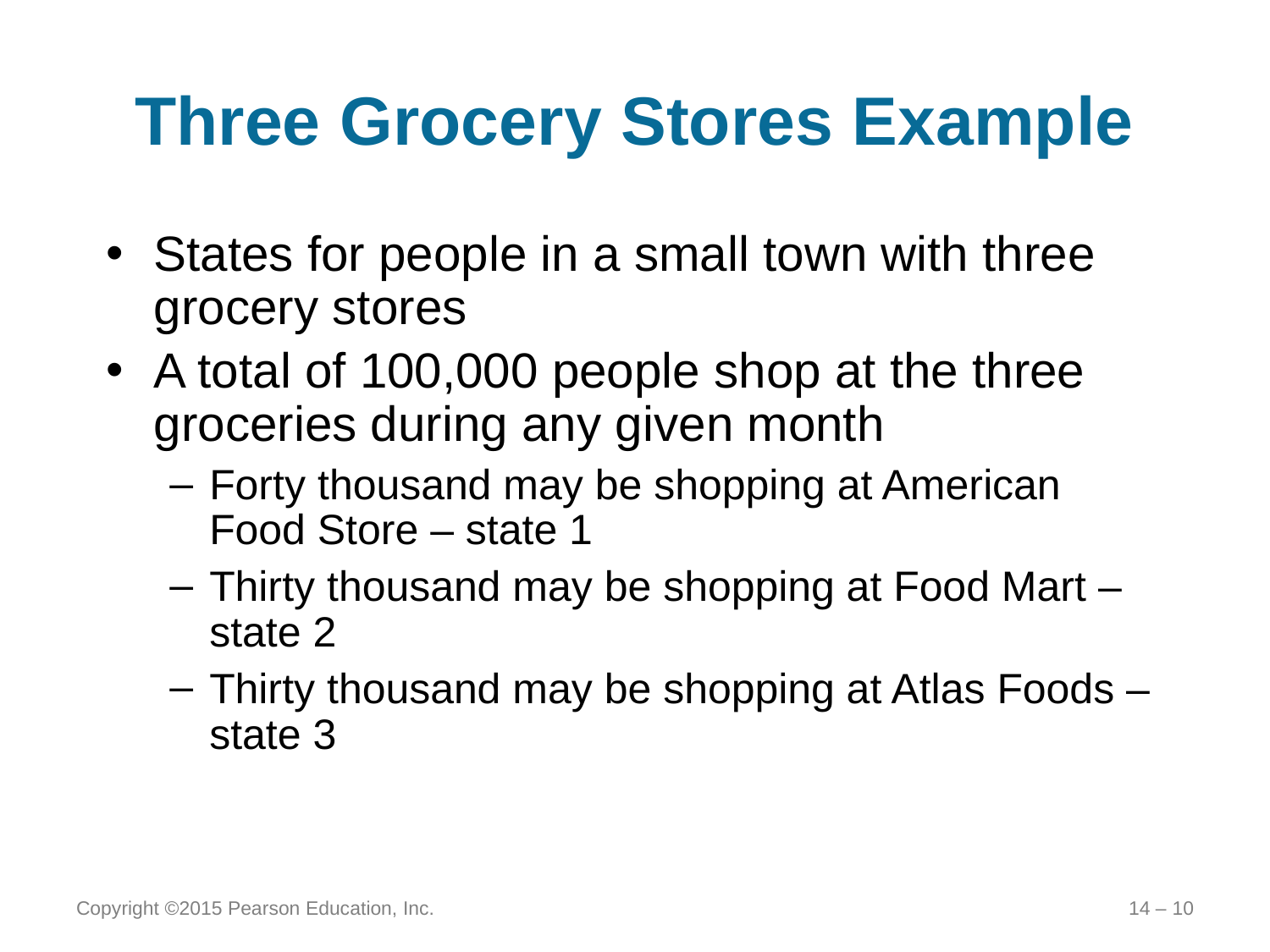

# Three Grocery Stores Example
States for people in a small town with three grocery stores
A total of 100,000 people shop at the three groceries during any given month
Forty thousand may be shopping at American Food Store – state 1
Thirty thousand may be shopping at Food Mart – state 2
Thirty thousand may be shopping at Atlas Foods – state 3
Copyright ©2015 Pearson Education, Inc.
14 – 10